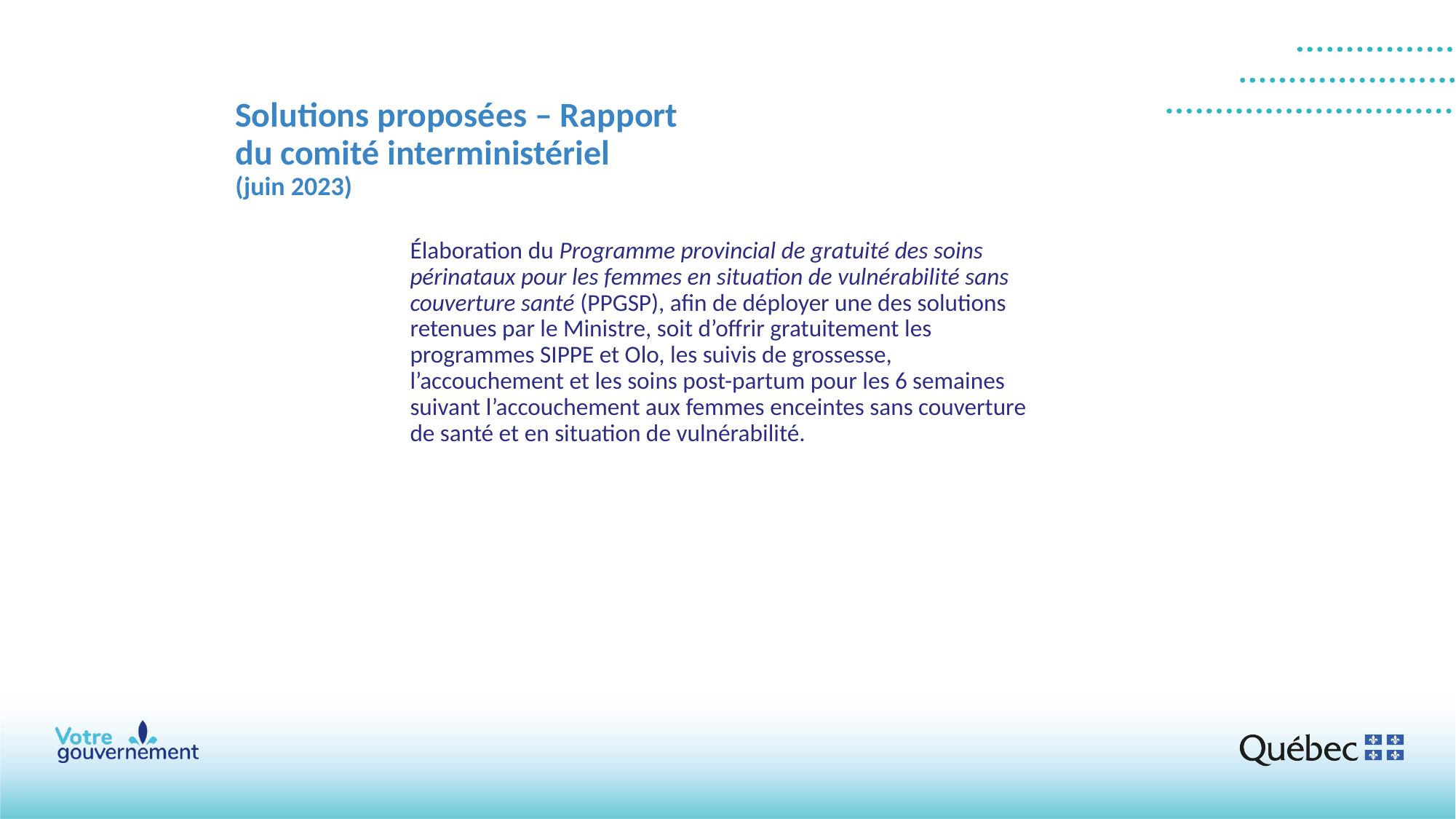

# Solutions proposées – Rapport du comité interministériel (juin 2023)
Élaboration du Programme provincial de gratuité des soins périnataux pour les femmes en situation de vulnérabilité sans couverture santé (PPGSP), afin de déployer une des solutions retenues par le Ministre, soit d’offrir gratuitement les programmes SIPPE et Olo, les suivis de grossesse, l’accouchement et les soins post-partum pour les 6 semaines suivant l’accouchement aux femmes enceintes sans couverture de santé et en situation de vulnérabilité.